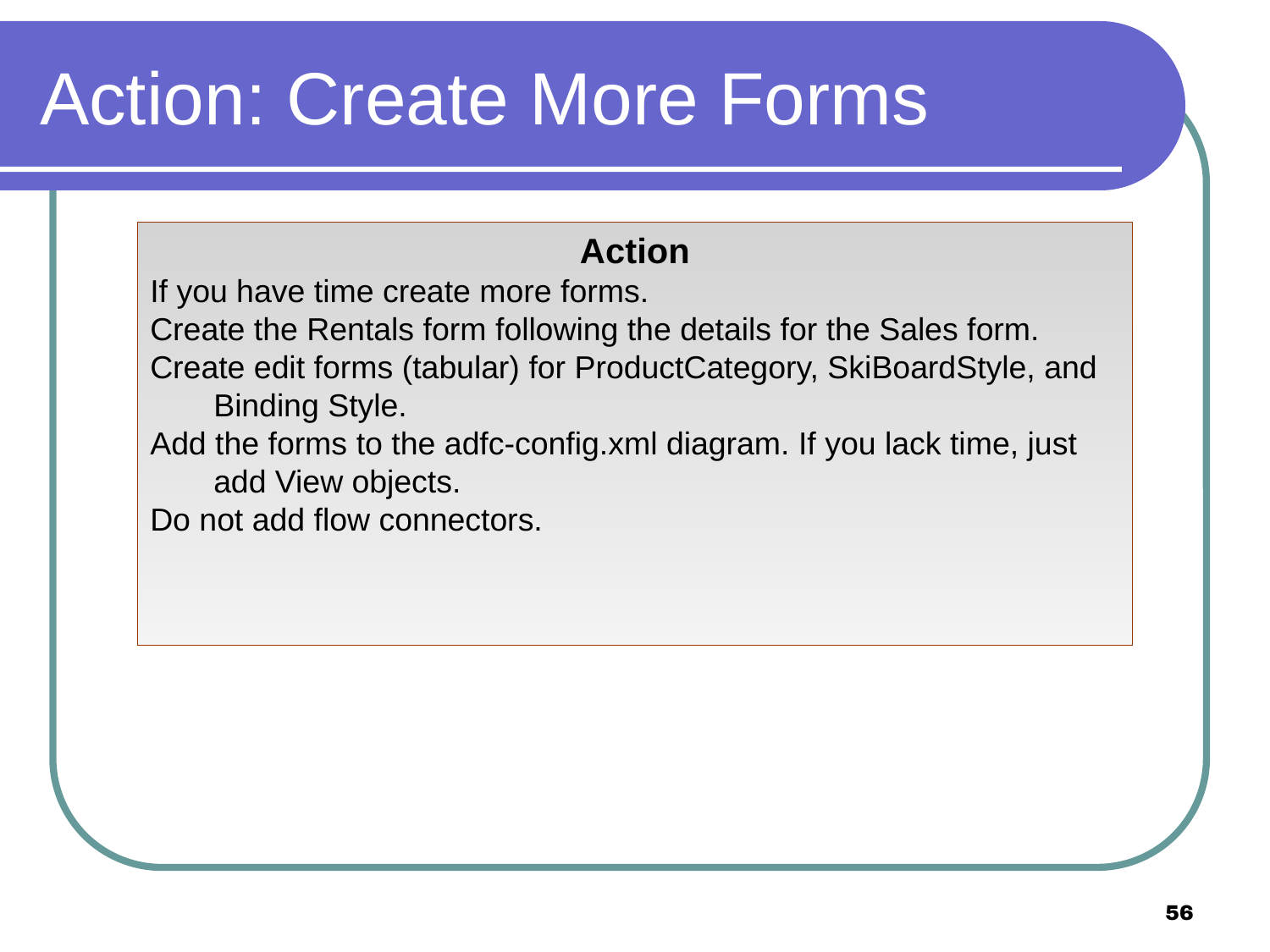

# Action: Create More Forms
Action
If you have time create more forms.
Create the Rentals form following the details for the Sales form.
Create edit forms (tabular) for ProductCategory, SkiBoardStyle, and Binding Style.
Add the forms to the adfc-config.xml diagram. If you lack time, just add View objects.
Do not add flow connectors.
56